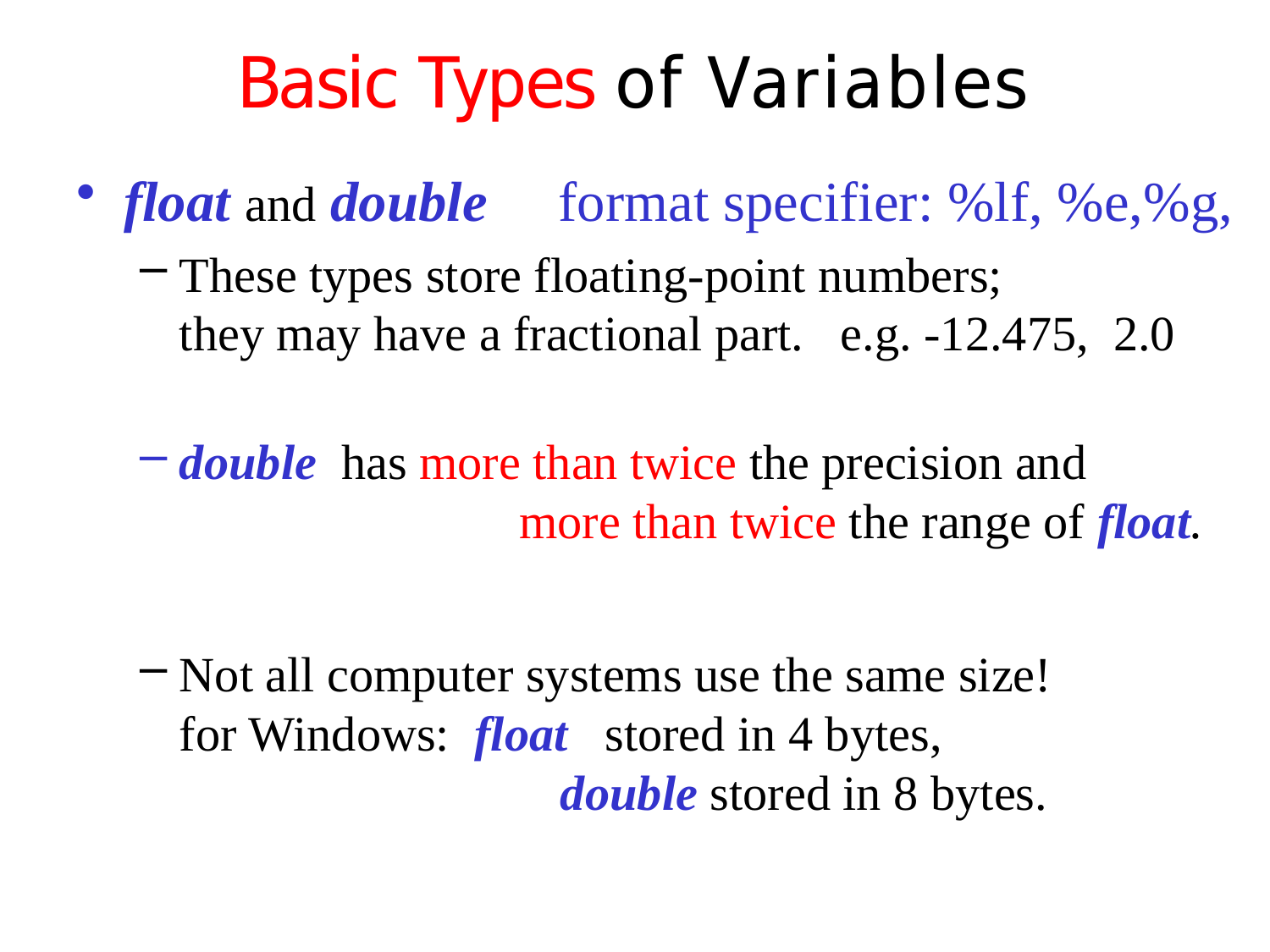

# Basic Types of Variables
float and double     format specifier: %lf, %e,%g,
These types store floating-point numbers;
they may have a fractional part.   e.g. -12.475,  2.0
double  has more than twice the precision and
 		       more than twice the range of float.

Not all computer systems use the same size!
for Windows:  float   stored in 4 bytes,
			double stored in 8 bytes.